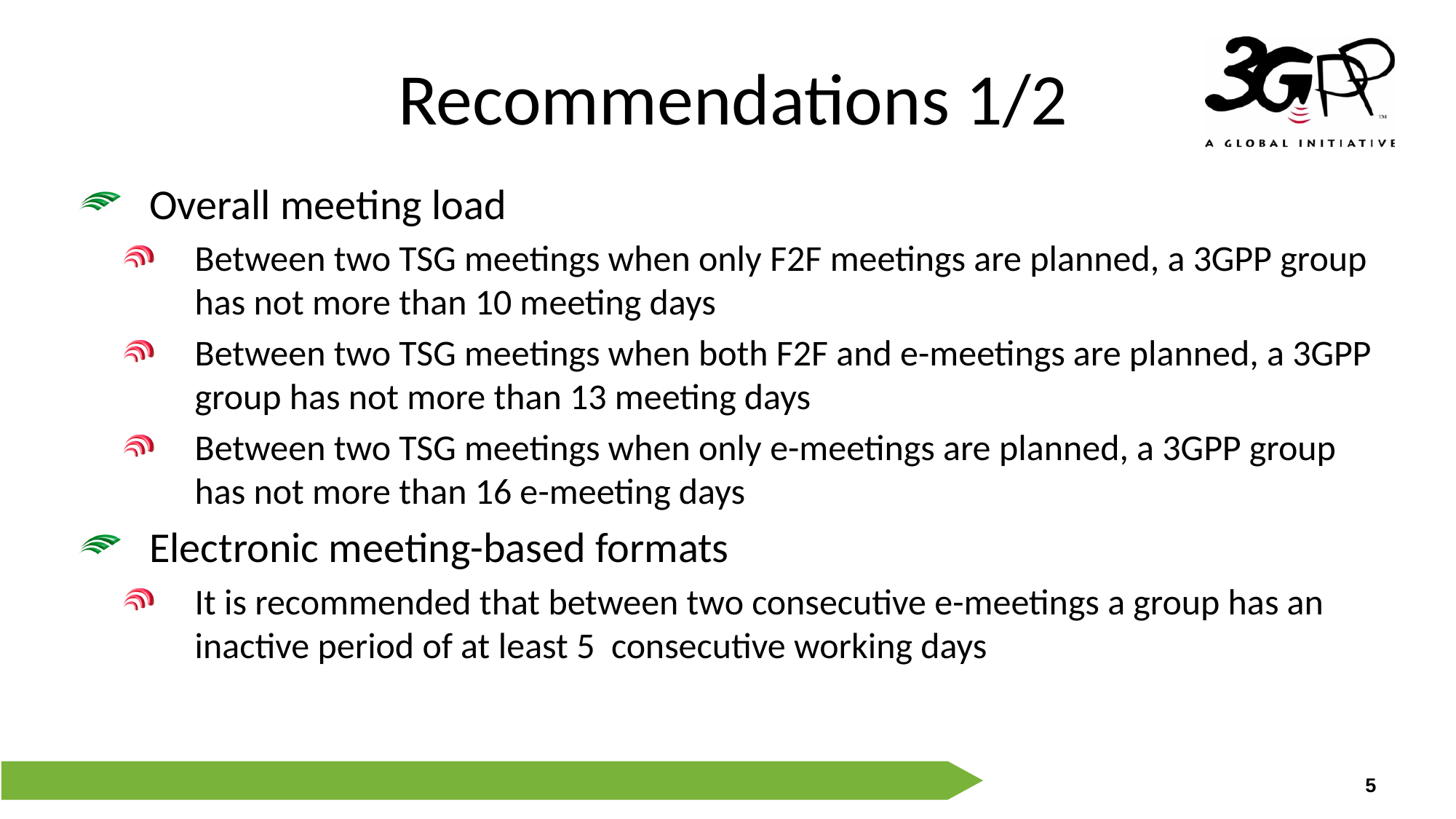

# Recommendations 1/2
Overall meeting load
Between two TSG meetings when only F2F meetings are planned, a 3GPP group has not more than 10 meeting days
Between two TSG meetings when both F2F and e-meetings are planned, a 3GPP group has not more than 13 meeting days
Between two TSG meetings when only e-meetings are planned, a 3GPP group has not more than 16 e-meeting days
Electronic meeting-based formats
It is recommended that between two consecutive e-meetings a group has an inactive period of at least 5  consecutive working days